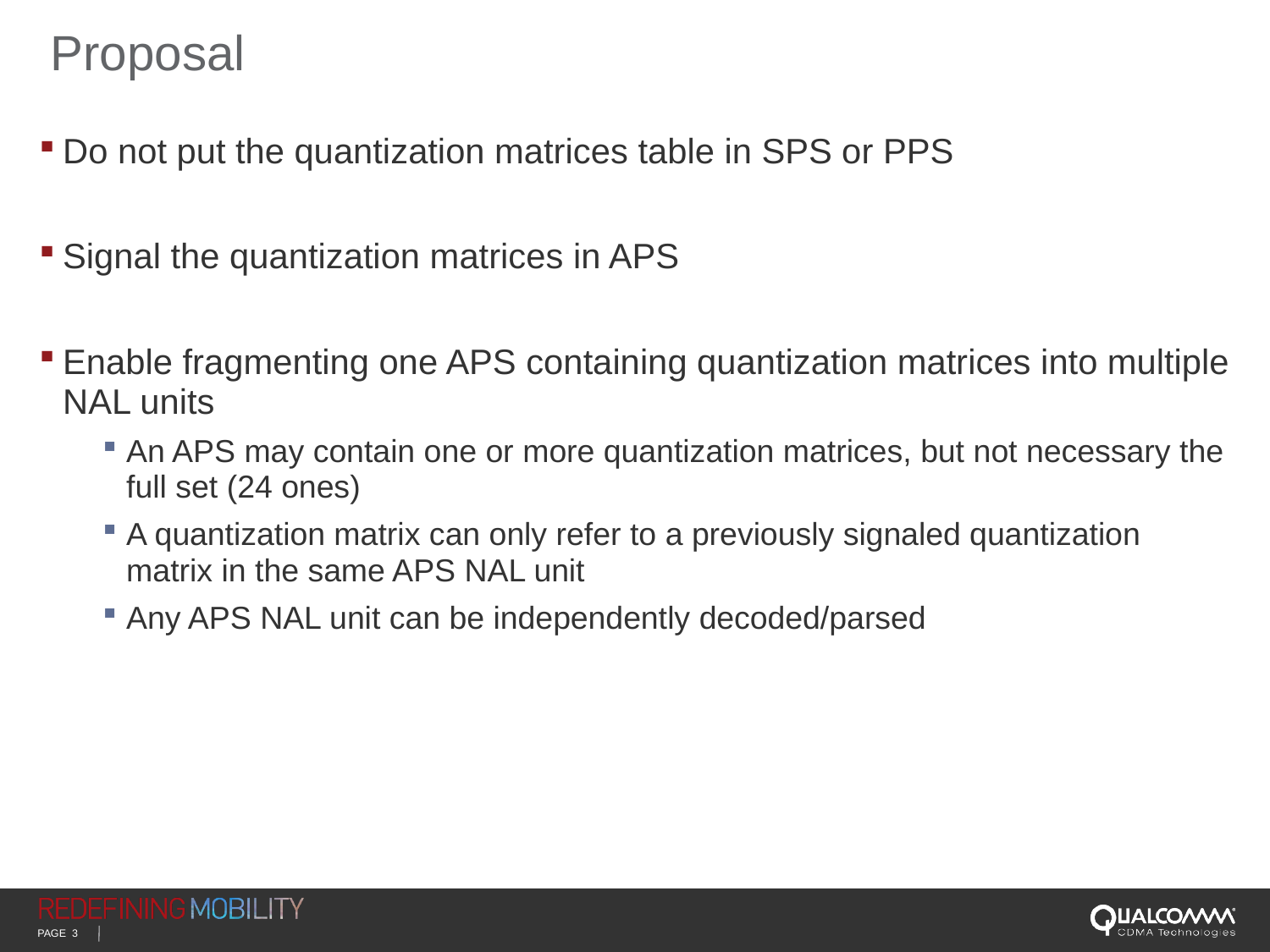

# Proposal
Do not put the quantization matrices table in SPS or PPS

Signal the quantization matrices in APS

Enable fragmenting one APS containing quantization matrices into multiple NAL units
An APS may contain one or more quantization matrices, but not necessary the full set (24 ones)
A quantization matrix can only refer to a previously signaled quantization matrix in the same APS NAL unit
Any APS NAL unit can be independently decoded/parsed